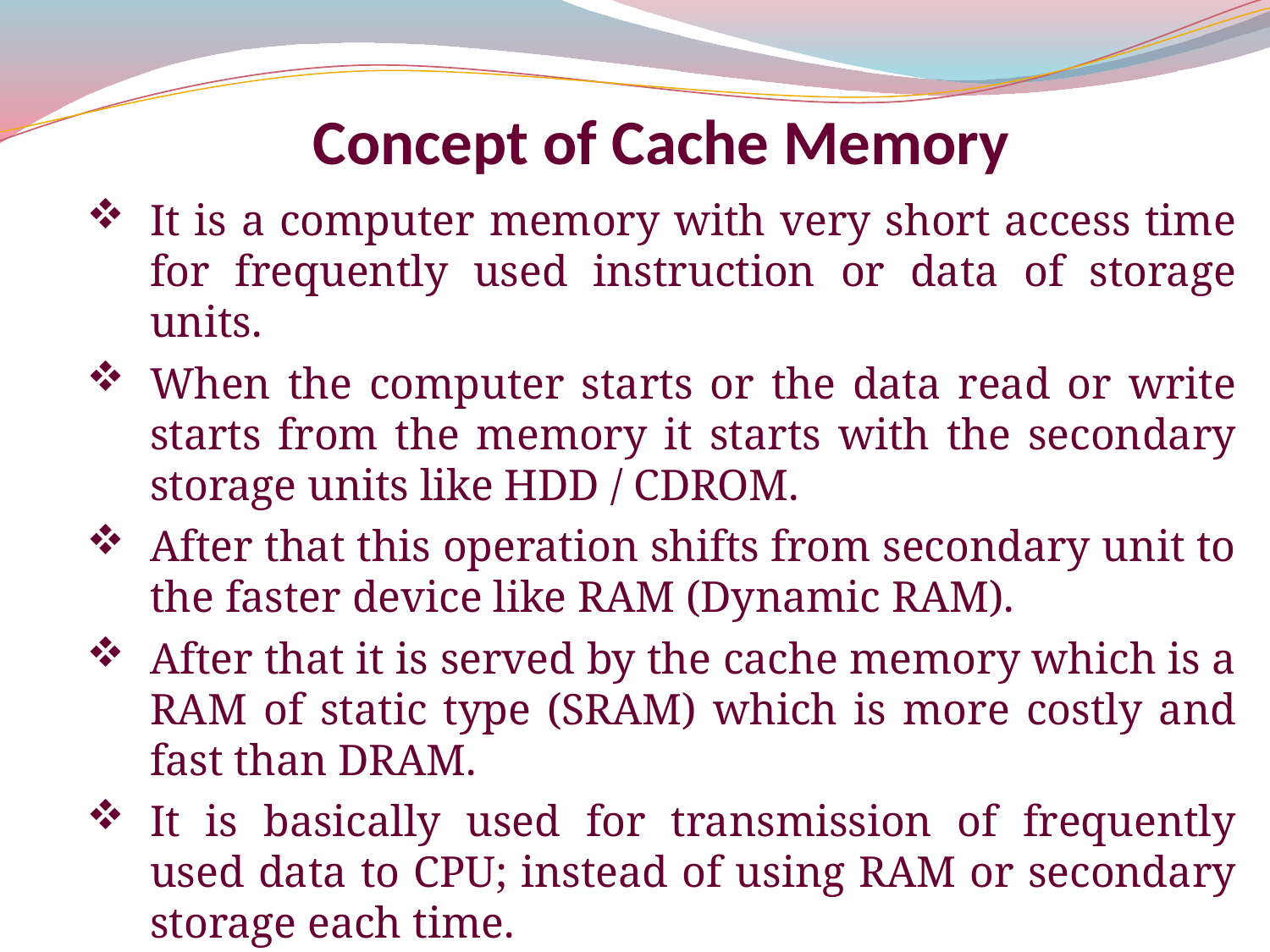

Concept of Cache Memory
It is a computer memory with very short access time for frequently used instruction or data of storage units.
When the computer starts or the data read or write starts from the memory it starts with the secondary storage units like HDD / CDROM.
After that this operation shifts from secondary unit to the faster device like RAM (Dynamic RAM).
After that it is served by the cache memory which is a RAM of static type (SRAM) which is more costly and fast than DRAM.
It is basically used for transmission of frequently used data to CPU; instead of using RAM or secondary storage each time.